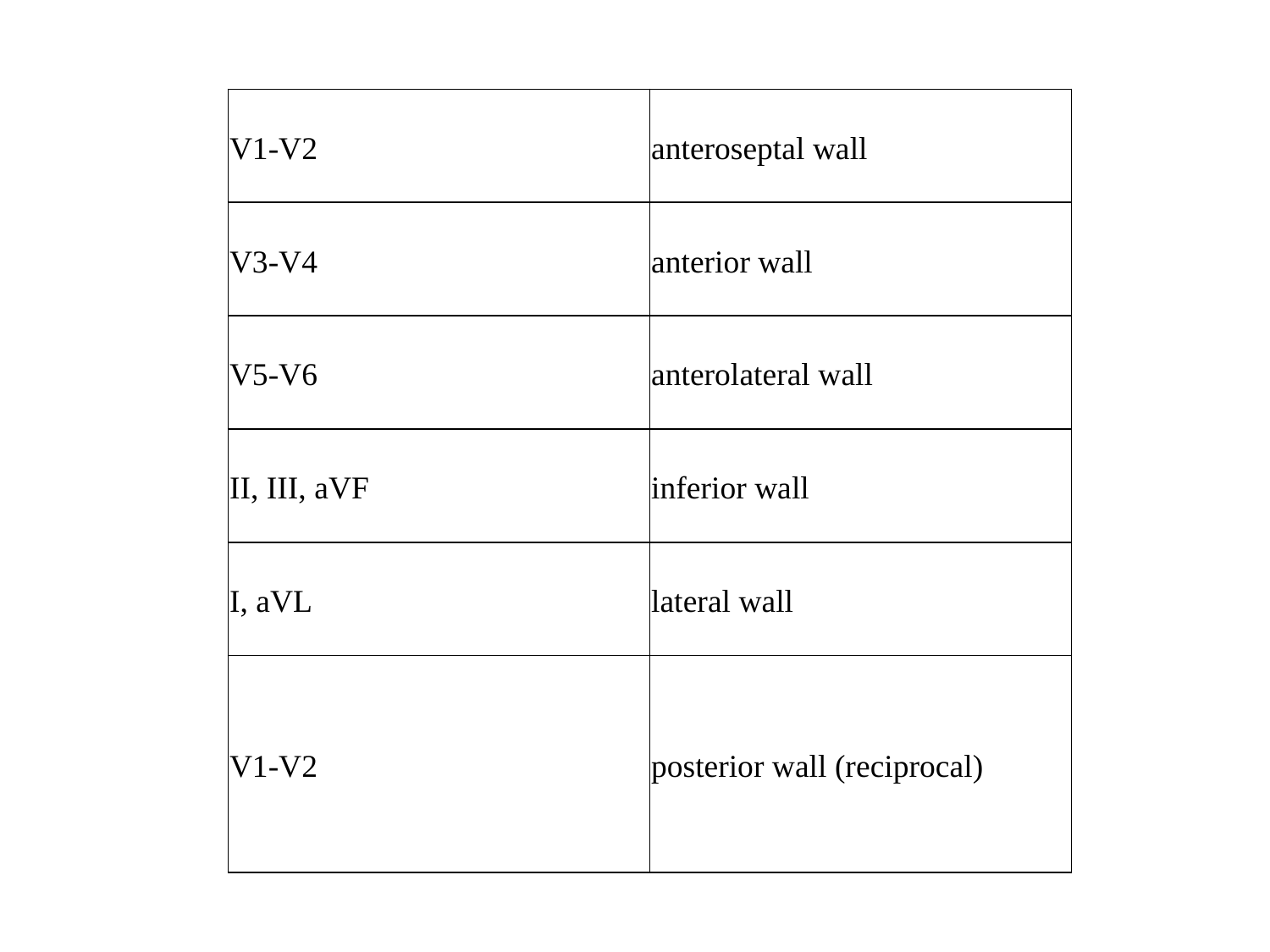

| V1-V2 | anteroseptal wall |
| --- | --- |
| V3-V4 | anterior wall |
| V5-V6 | anterolateral wall |
| II, III, aVF | inferior wall |
| I, aVL | lateral wall |
| V1-V2 | posterior wall (reciprocal) |